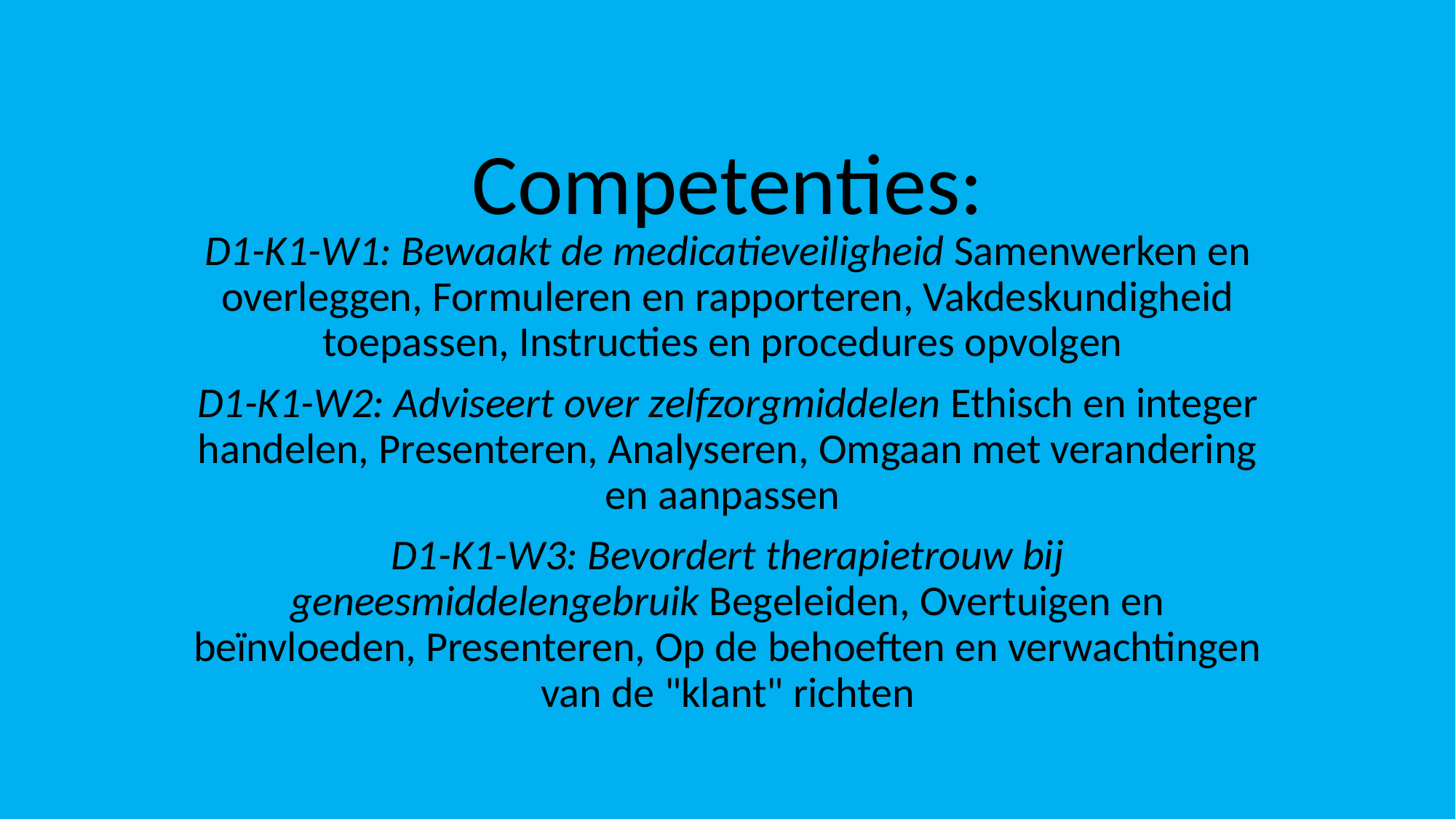

# Competenties:
D1-K1-W1: Bewaakt de medicatieveiligheid Samenwerken en overleggen, Formuleren en rapporteren, Vakdeskundigheid toepassen, Instructies en procedures opvolgen
D1-K1-W2: Adviseert over zelfzorgmiddelen Ethisch en integer handelen, Presenteren, Analyseren, Omgaan met verandering en aanpassen
D1-K1-W3: Bevordert therapietrouw bij geneesmiddelengebruik Begeleiden, Overtuigen en beïnvloeden, Presenteren, Op de behoeften en verwachtingen van de "klant" richten